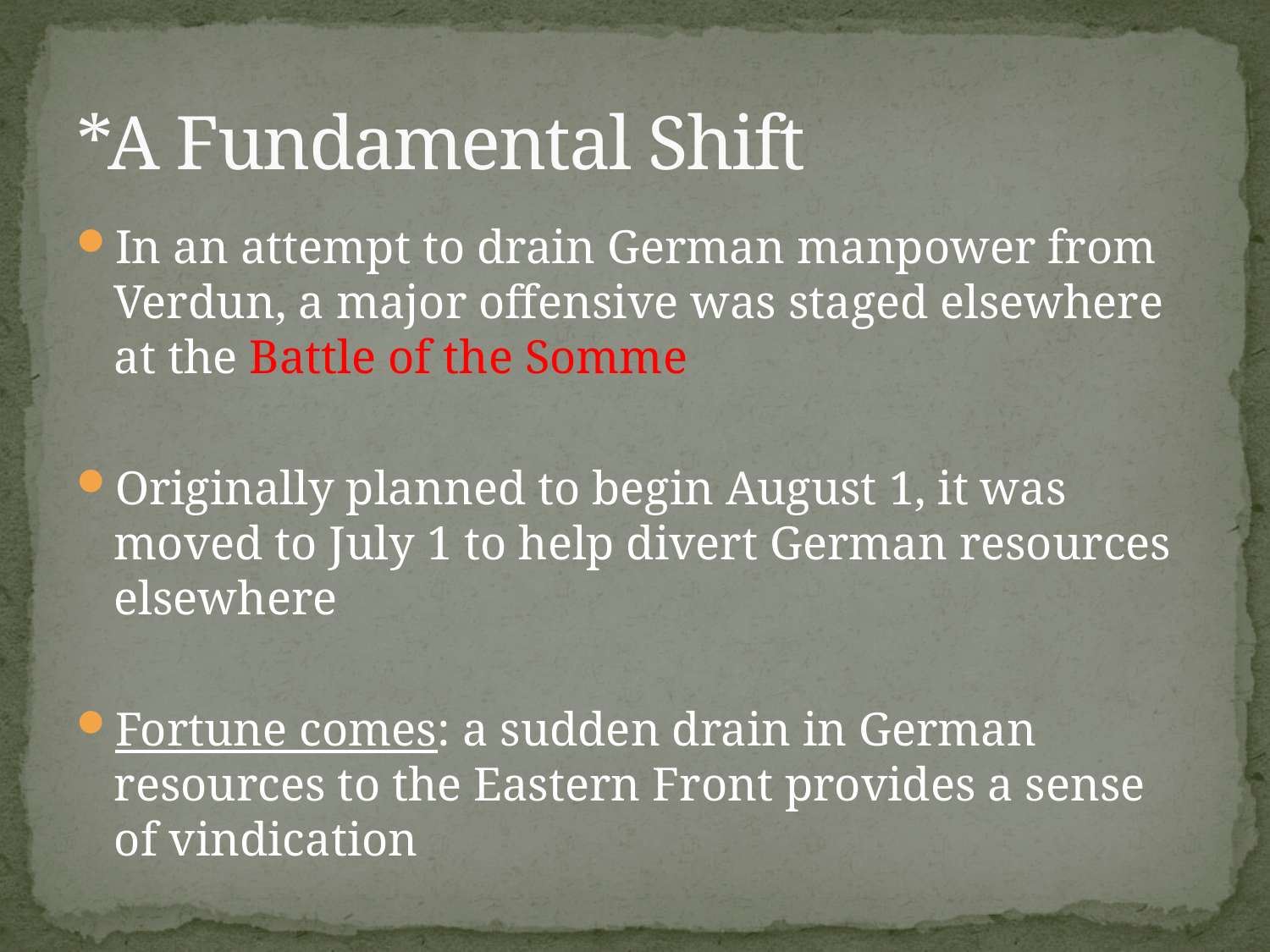

# *A Fundamental Shift
In an attempt to drain German manpower from Verdun, a major offensive was staged elsewhere at the Battle of the Somme

Originally planned to begin August 1, it was moved to July 1 to help divert German resources elsewhere

Fortune comes: a sudden drain in German resources to the Eastern Front provides a sense of vindication